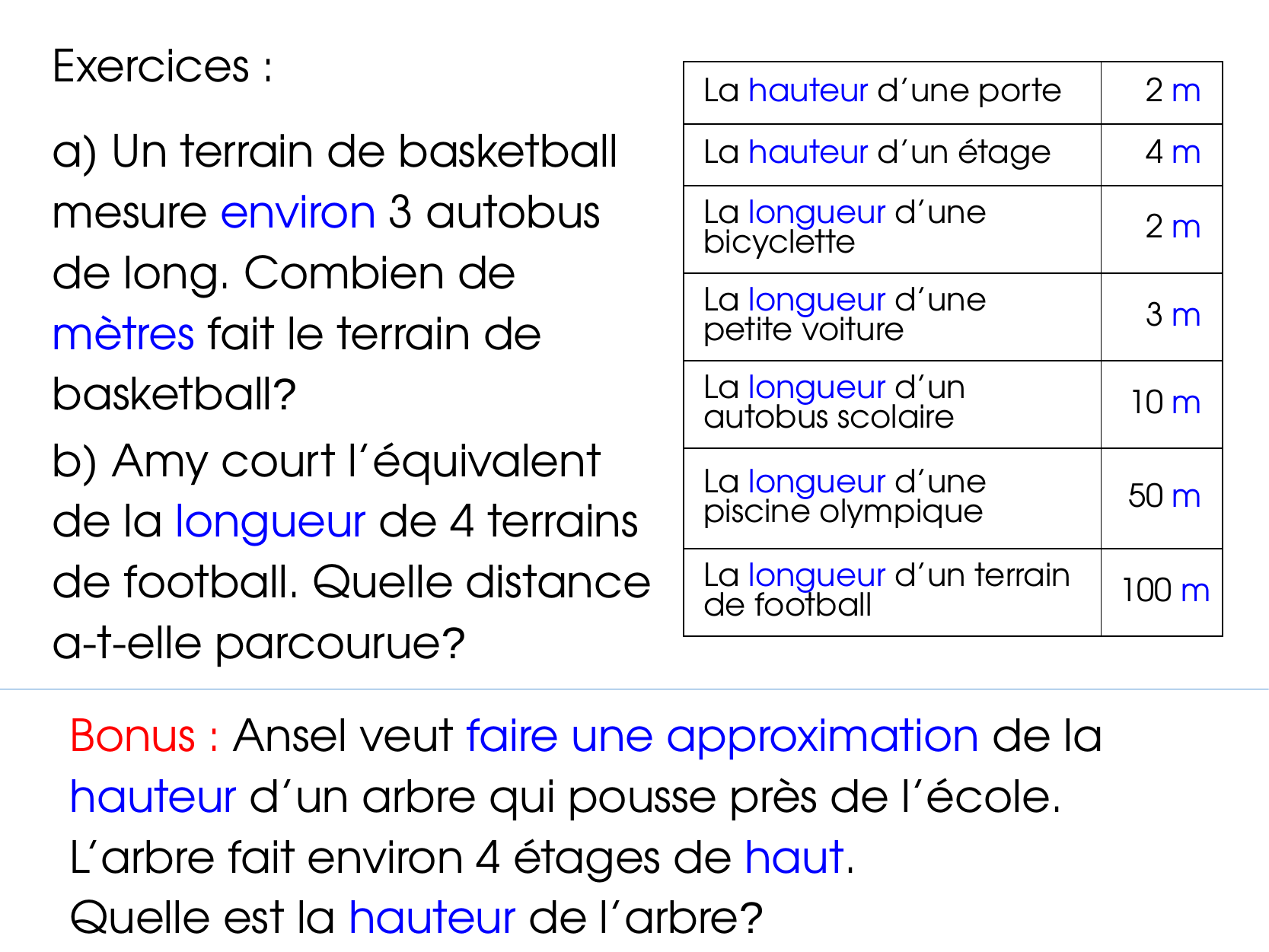

Exercices :
| La hauteur d’une porte | 2 m |
| --- | --- |
| La hauteur d’un étage | 4 m |
| La longueur d’une bicyclette | 2 m |
| La longueur d’une petite voiture | 3 m |
| La longueur d’un autobus scolaire | 10 m |
| La longueur d’une piscine olympique | 50 m |
| La longueur d’un terrain de football | 100 m |
a) Un terrain de basketball mesure environ 3 autobus de long. Combien de mètres fait le terrain de basketball?
b) Amy court l’équivalent de la longueur de 4 terrains de football. Quelle distance a-t-elle parcourue?
Bonus : Ansel veut faire une approximation de la hauteur d’un arbre qui pousse près de l’école. L’arbre fait environ 4 étages de haut.
Quelle est la hauteur de l’arbre?